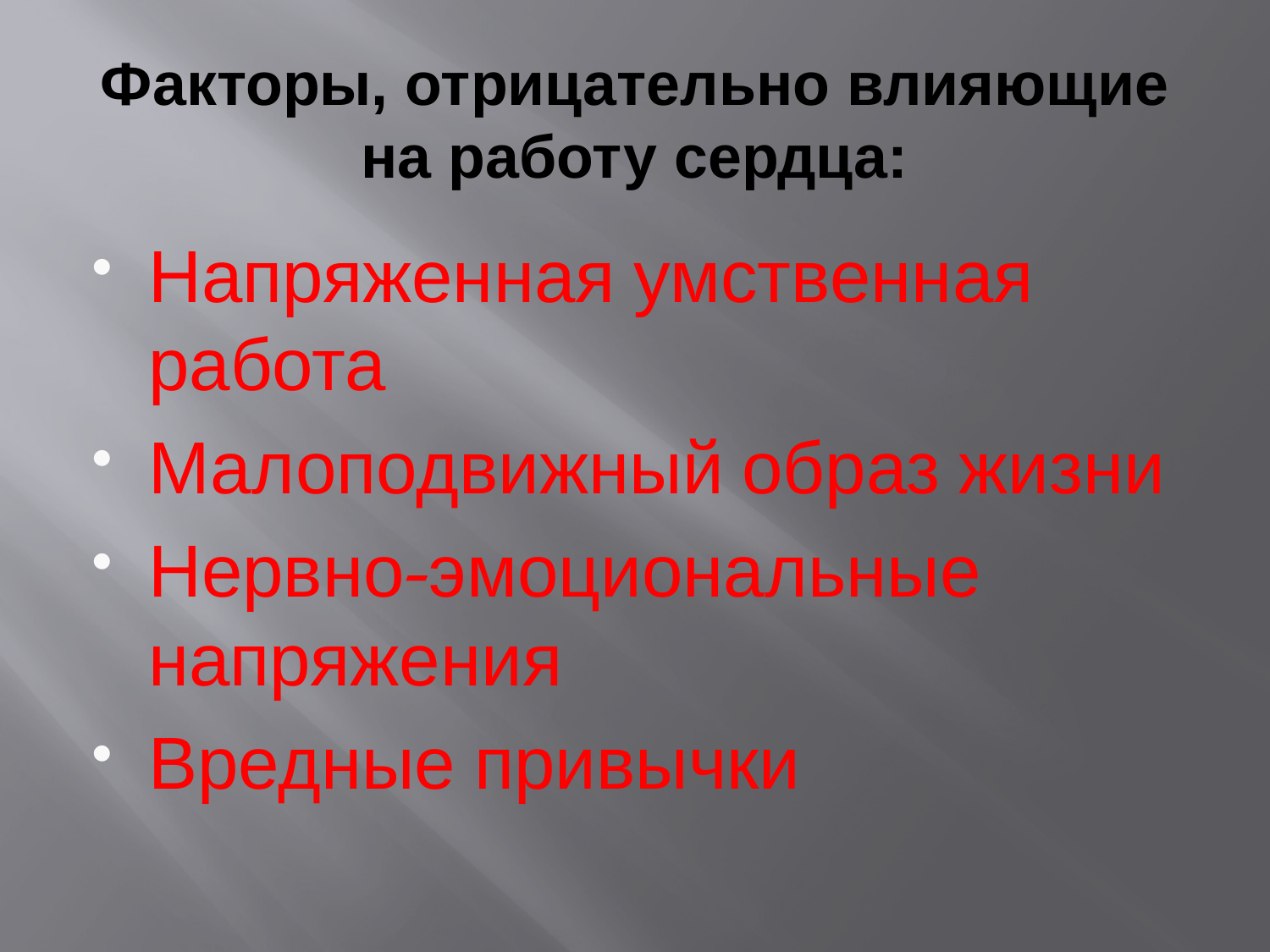

# Факторы, отрицательно влияющие на работу сердца:
Напряженная умственная работа
Малоподвижный образ жизни
Нервно-эмоциональные напряжения
Вредные привычки